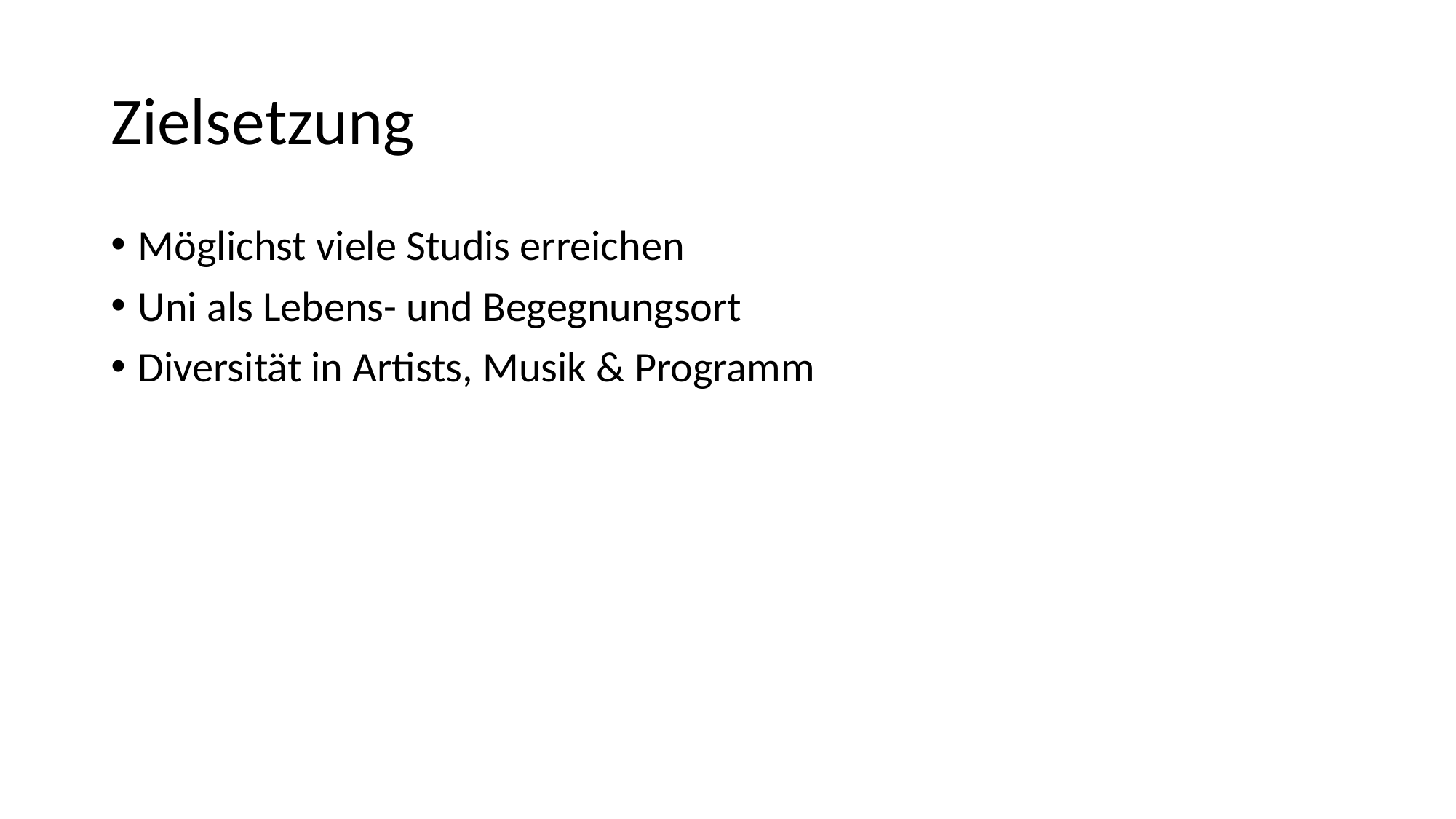

# Zielsetzung
Möglichst viele Studis erreichen
Uni als Lebens- und Begegnungsort
Diversität in Artists, Musik & Programm